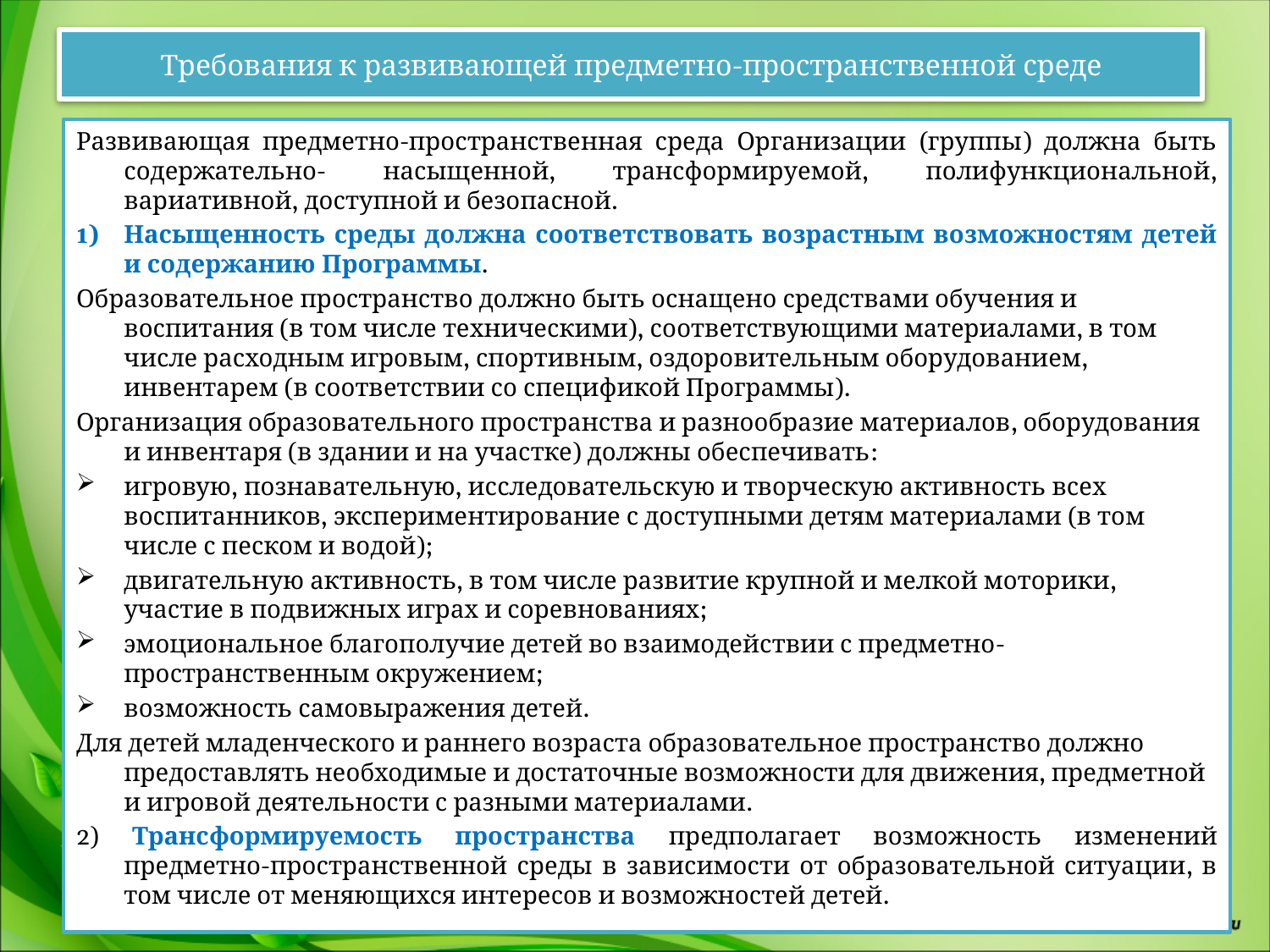

# Требования к развивающей предметно-пространственной среде
Развивающая предметно-пространственная среда Организации (группы) должна быть содержательно- насыщенной, трансформируемой, полифункциональной, вариативной, доступной и безопасной.
Насыщенность среды должна соответствовать возрастным возможностям детей и содержанию Программы.
Образовательное пространство должно быть оснащено средствами обучения и воспитания (в том числе техническими), соответствующими материалами, в том числе расходным игровым, спортивным, оздоровительным оборудованием, инвентарем (в соответствии со спецификой Программы).
Организация образовательного пространства и разнообразие материалов, оборудования и инвентаря (в здании и на участке) должны обеспечивать:
игровую, познавательную, исследовательскую и творческую активность всех воспитанников, экспериментирование с доступными детям материалами (в том числе с песком и водой);
двигательную активность, в том числе развитие крупной и мелкой моторики, участие в подвижных играх и соревнованиях;
эмоциональное благополучие детей во взаимодействии с предметно-пространственным окружением;
возможность самовыражения детей.
Для детей младенческого и раннего возраста образовательное пространство должно предоставлять необходимые и достаточные возможности для движения, предметной и игровой деятельности с разными материалами.
2) Трансформируемость пространства предполагает возможность изменений предметно-пространственной среды в зависимости от образовательной ситуации, в том числе от меняющихся интересов и возможностей детей.